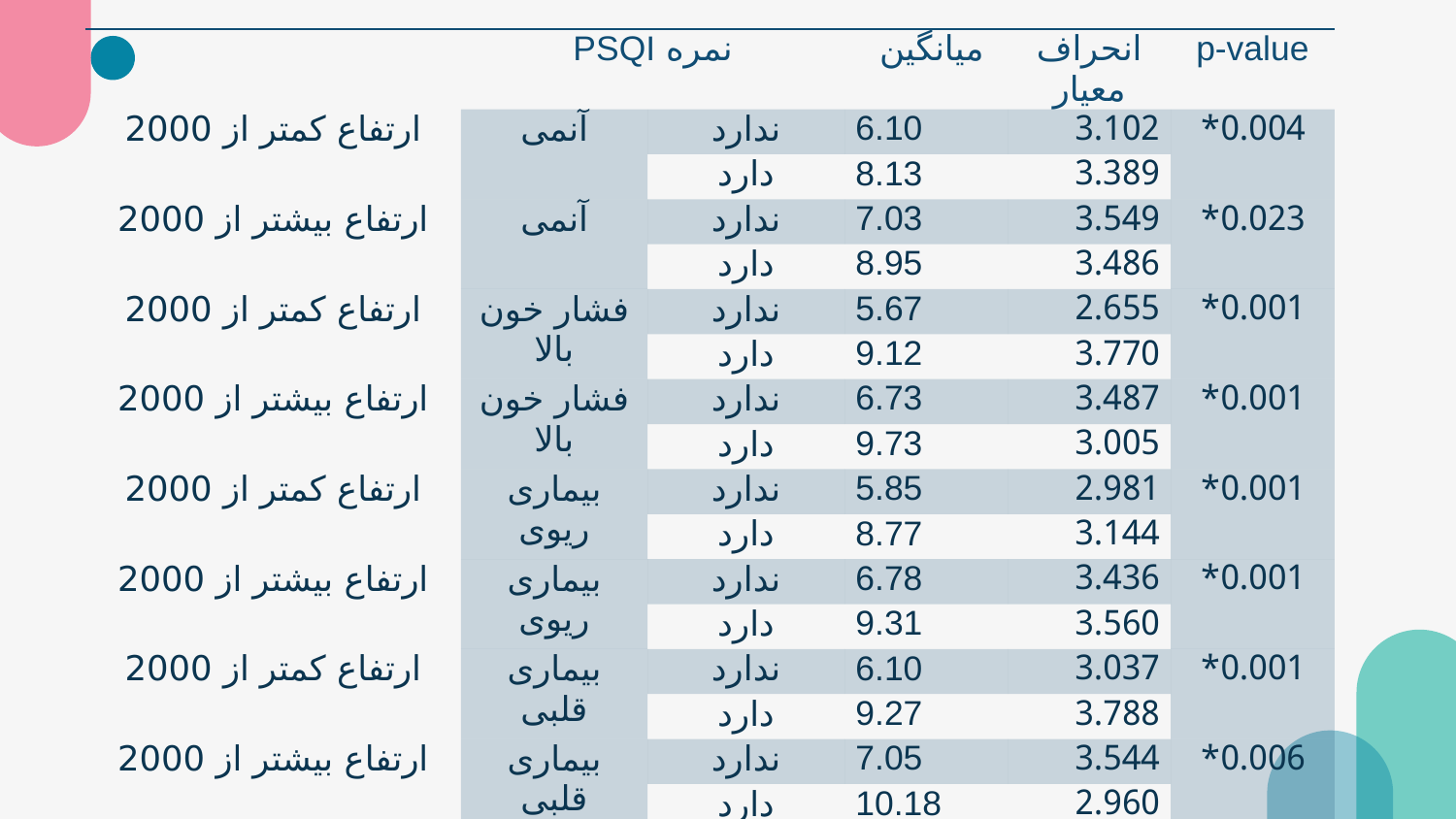

|  | نمره PSQI |  | میانگین | انحراف معیار | p-value |
| --- | --- | --- | --- | --- | --- |
| ارتفاع کمتر از 2000 | آنمی | ندارد | 6.10 | 3.102 | 0.004\* |
|  |  | دارد | 8.13 | 3.389 |  |
| ارتفاع بیشتر از 2000 | آنمی | ندارد | 7.03 | 3.549 | 0.023\* |
|  |  | دارد | 8.95 | 3.486 |  |
| ارتفاع کمتر از 2000 | فشار خون بالا | ندارد | 5.67 | 2.655 | 0.001\* |
|  |  | دارد | 9.12 | 3.770 |  |
| ارتفاع بیشتر از 2000 | فشار خون بالا | ندارد | 6.73 | 3.487 | 0.001\* |
|  |  | دارد | 9.73 | 3.005 |  |
| ارتفاع کمتر از 2000 | بیماری ریوی | ندارد | 5.85 | 2.981 | 0.001\* |
|  |  | دارد | 8.77 | 3.144 |  |
| ارتفاع بیشتر از 2000 | بیماری ریوی | ندارد | 6.78 | 3.436 | 0.001\* |
|  |  | دارد | 9.31 | 3.560 |  |
| ارتفاع کمتر از 2000 | بیماری قلبی | ندارد | 6.10 | 3.037 | 0.001\* |
|  |  | دارد | 9.27 | 3.788 |  |
| ارتفاع بیشتر از 2000 | بیماری قلبی | ندارد | 7.05 | 3.544 | 0.006\* |
|  |  | دارد | 10.18 | 2.960 |  |